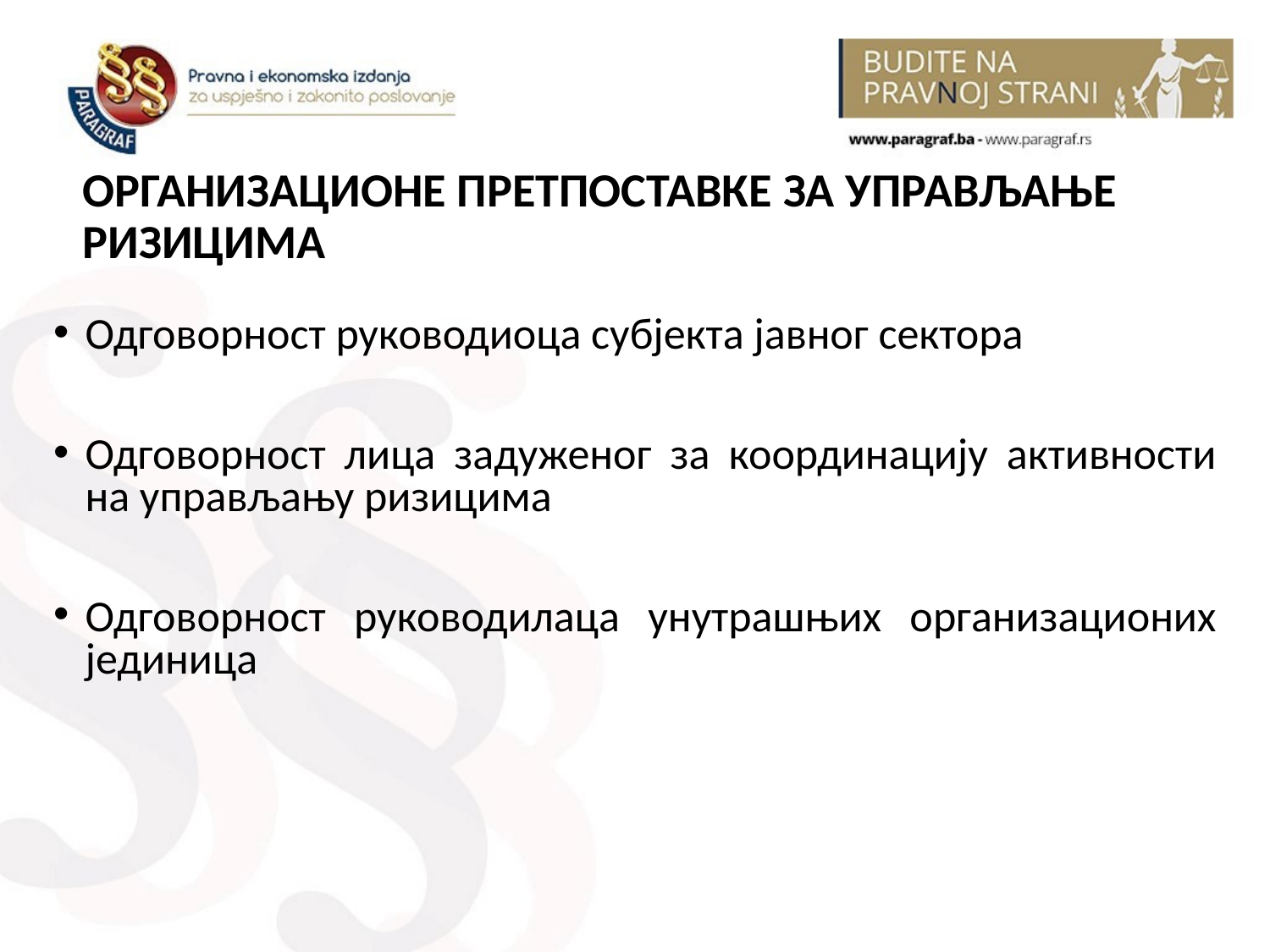

# ОРГАНИЗАЦИОНЕ ПРЕТПОСТАВКЕ ЗА УПРАВЉАЊЕ РИЗИЦИМА
Одговорност руководиоца субјекта јавног сектора

Одговорност лица задуженог за координацију активности на управљању ризицима

Одговорност руководилаца унутрашњих организационих јединица